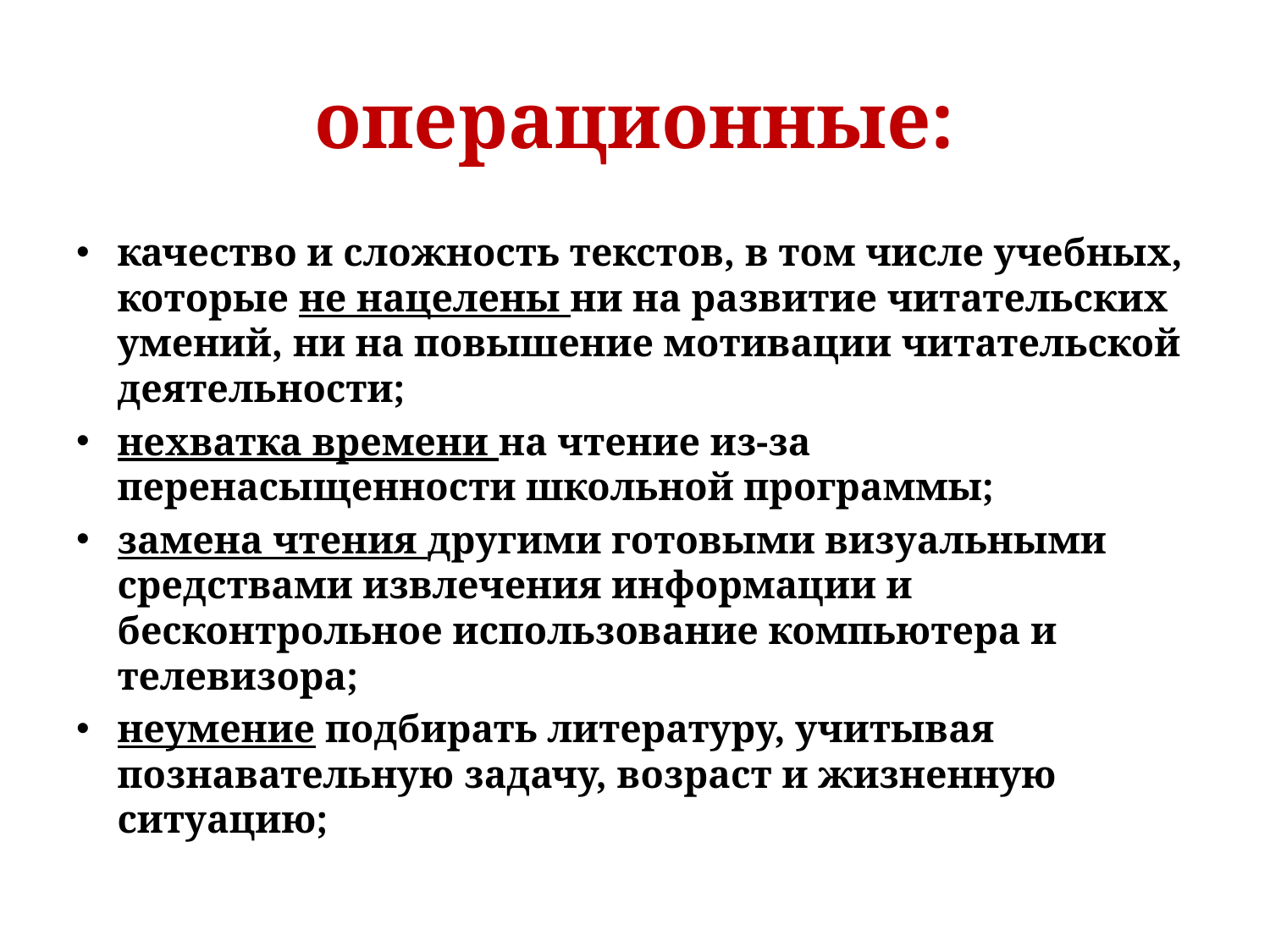

# операционные:
качество и сложность текстов, в том числе учебных, которые не нацелены ни на развитие читательских умений, ни на повышение мотивации читательской деятельности;
нехватка времени на чтение из-за перенасыщенности школьной программы;
замена чтения другими готовыми визуальными средствами извлечения информации и бесконтрольное использование компьютера и телевизора;
неумение подбирать литературу, учитывая познавательную задачу, возраст и жизненную ситуацию;